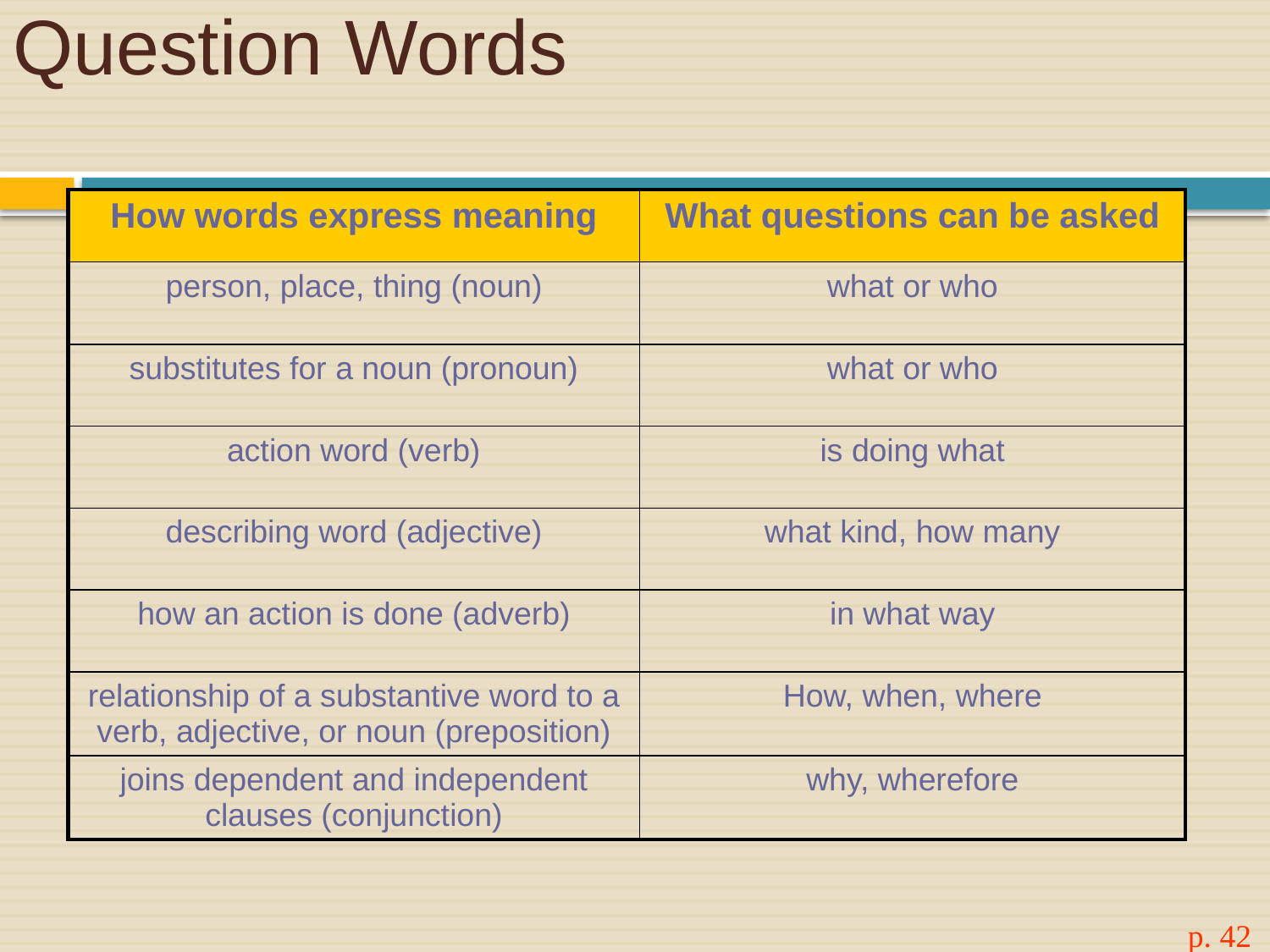

# Question Words
| How words express meaning | What questions can be asked |
| --- | --- |
| person, place, thing (noun) | what or who |
| substitutes for a noun (pronoun) | what or who |
| action word (verb) | is doing what |
| describing word (adjective) | what kind, how many |
| how an action is done (adverb) | in what way |
| relationship of a substantive word to a verb, adjective, or noun (preposition) | How, when, where |
| joins dependent and independent clauses (conjunction) | why, wherefore |
p. 42